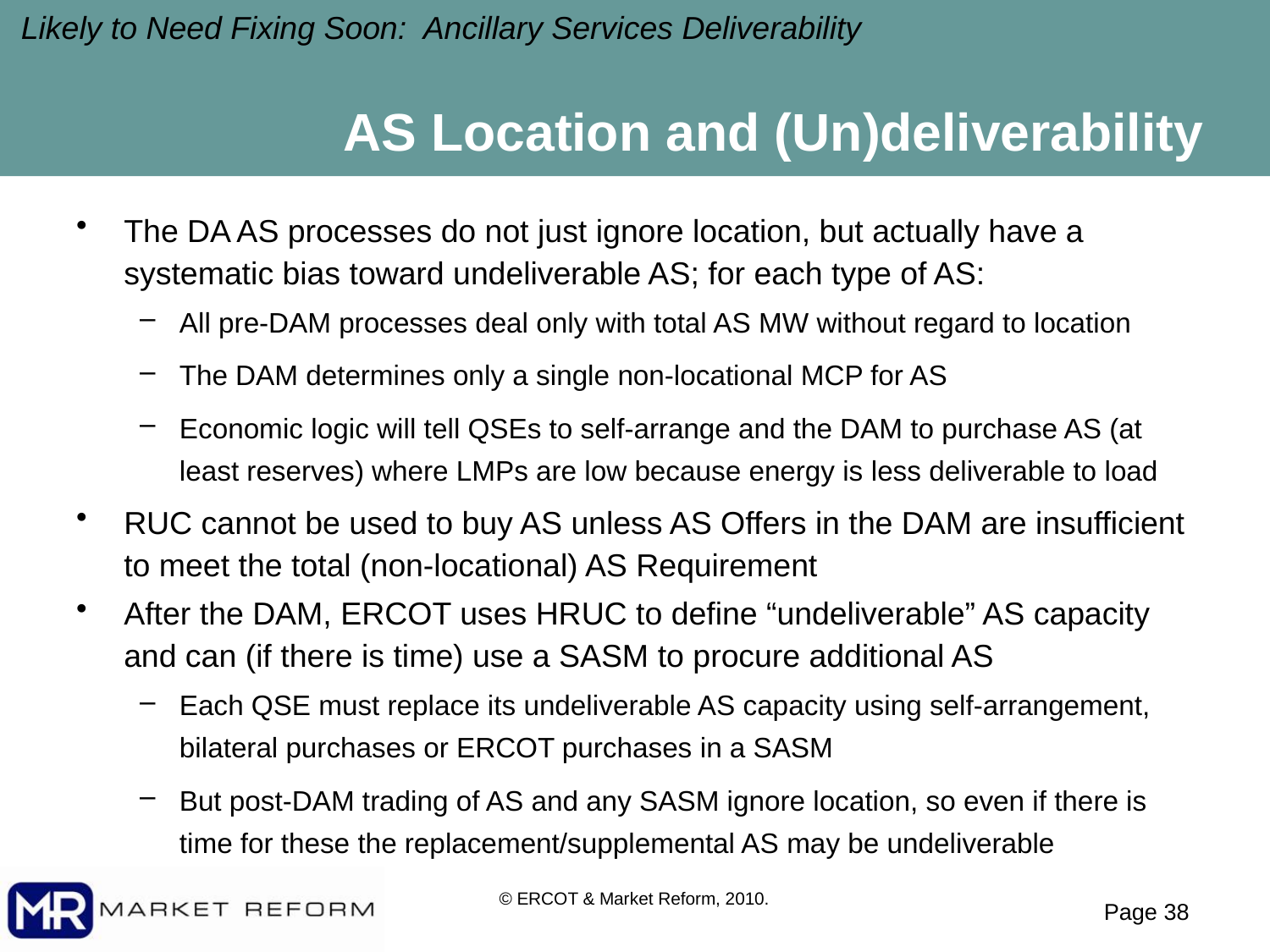

Likely to Need Fixing Soon:  Ancillary Services Deliverability
# AS Location and (Un)deliverability
The DA AS processes do not just ignore location, but actually have a systematic bias toward undeliverable AS; for each type of AS:
All pre-DAM processes deal only with total AS MW without regard to location
The DAM determines only a single non-locational MCP for AS
Economic logic will tell QSEs to self-arrange and the DAM to purchase AS (at least reserves) where LMPs are low because energy is less deliverable to load
RUC cannot be used to buy AS unless AS Offers in the DAM are insufficient to meet the total (non-locational) AS Requirement
After the DAM, ERCOT uses HRUC to define “undeliverable” AS capacity and can (if there is time) use a SASM to procure additional AS
Each QSE must replace its undeliverable AS capacity using self-arrangement, bilateral purchases or ERCOT purchases in a SASM
But post-DAM trading of AS and any SASM ignore location, so even if there is time for these the replacement/supplemental AS may be undeliverable
© ERCOT & Market Reform, 2010.
Page 38